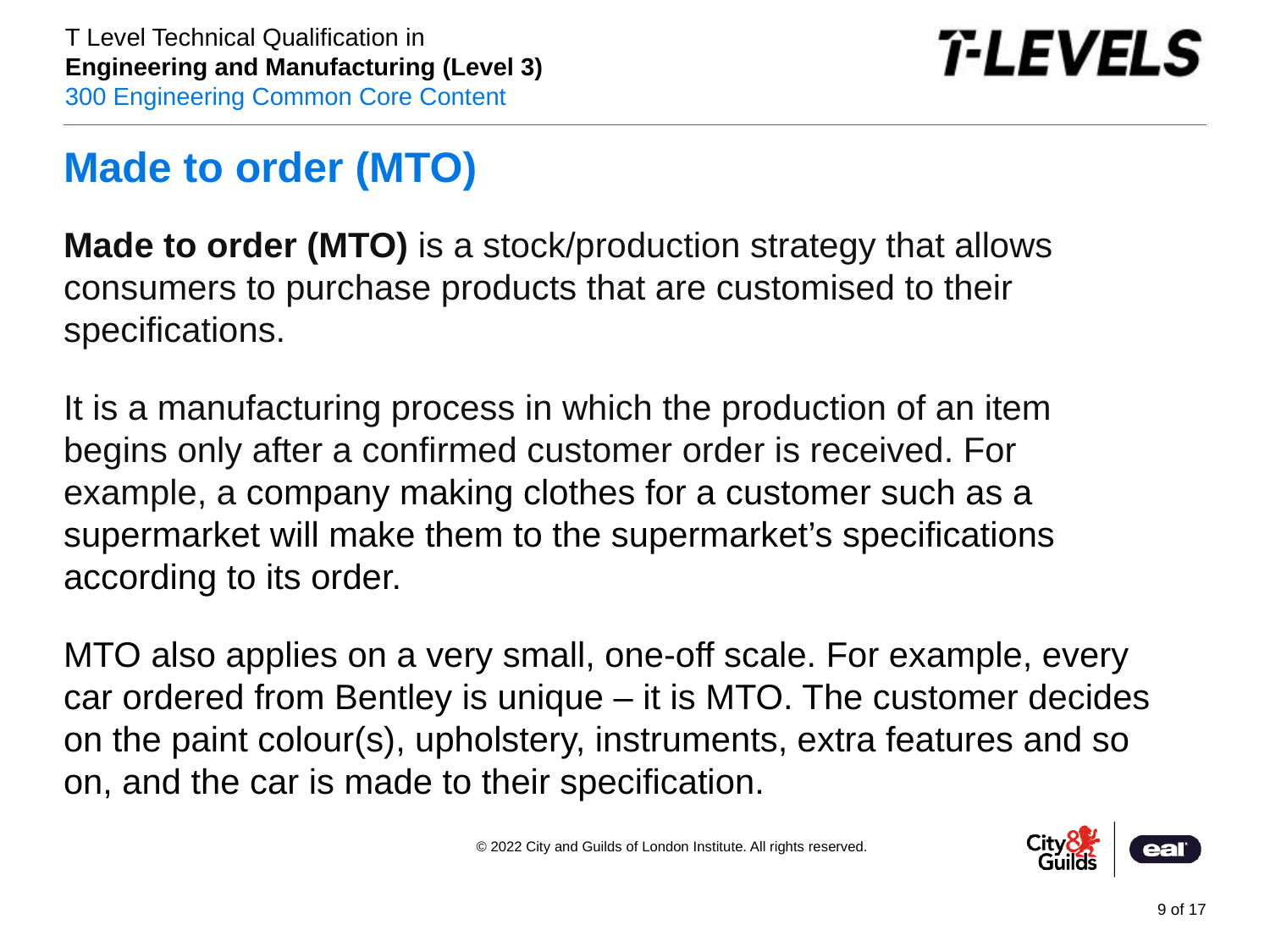

# Made to order (MTO)
Made to order (MTO) is a stock/production strategy that allows consumers to purchase products that are customised to their specifications.
It is a manufacturing process in which the production of an item begins only after a confirmed customer order is received. For example, a company making clothes for a customer such as a supermarket will make them to the supermarket’s specifications according to its order.
MTO also applies on a very small, one-off scale. For example, every car ordered from Bentley is unique – it is MTO. The customer decides on the paint colour(s), upholstery, instruments, extra features and so on, and the car is made to their specification.